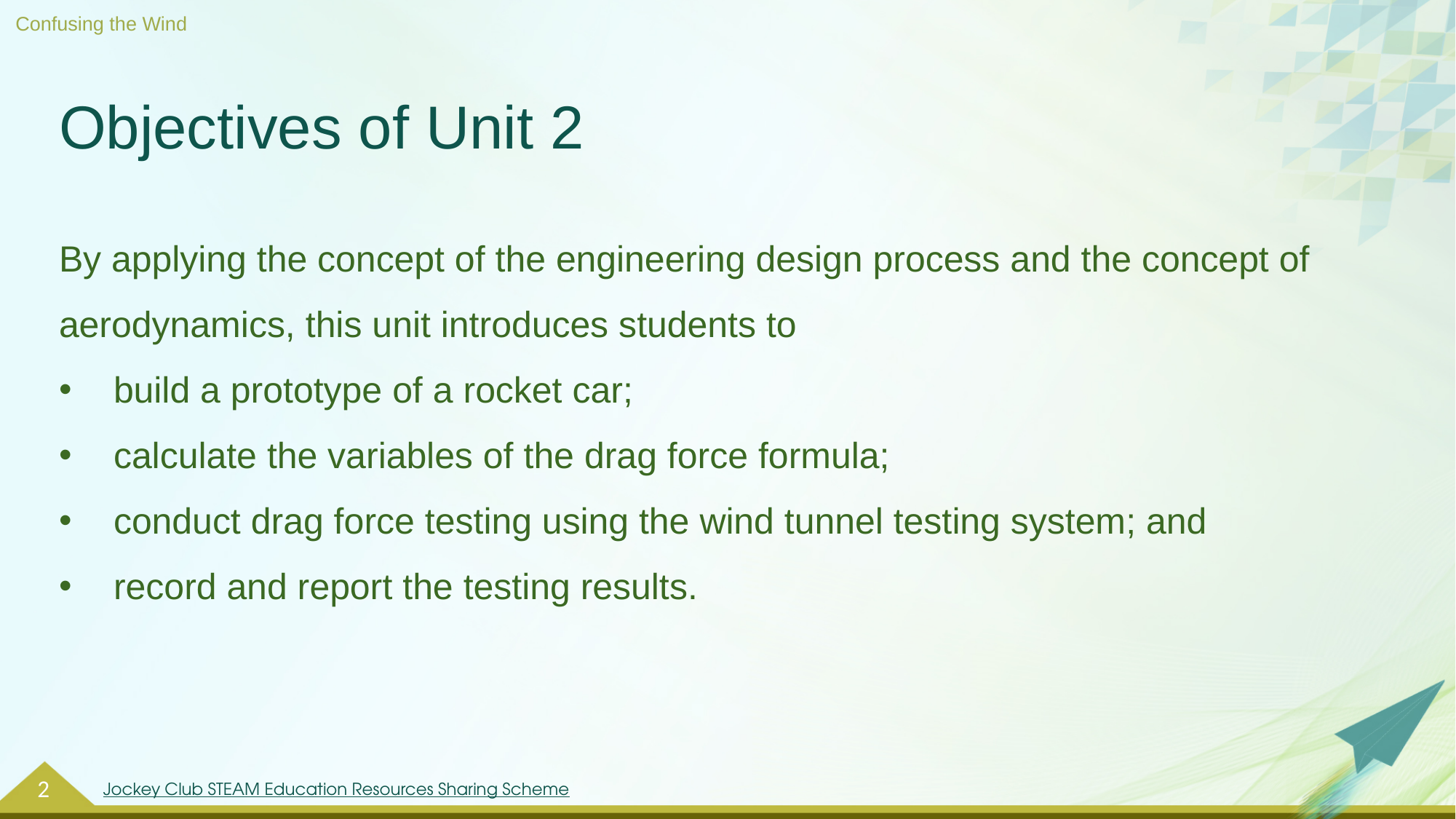

# Objectives of Unit 2
By applying the concept of the engineering design process and the concept of aerodynamics, this unit introduces students to
build a prototype of a rocket car;
calculate the variables of the drag force formula;
conduct drag force testing using the wind tunnel testing system; and
record and report the testing results.
2